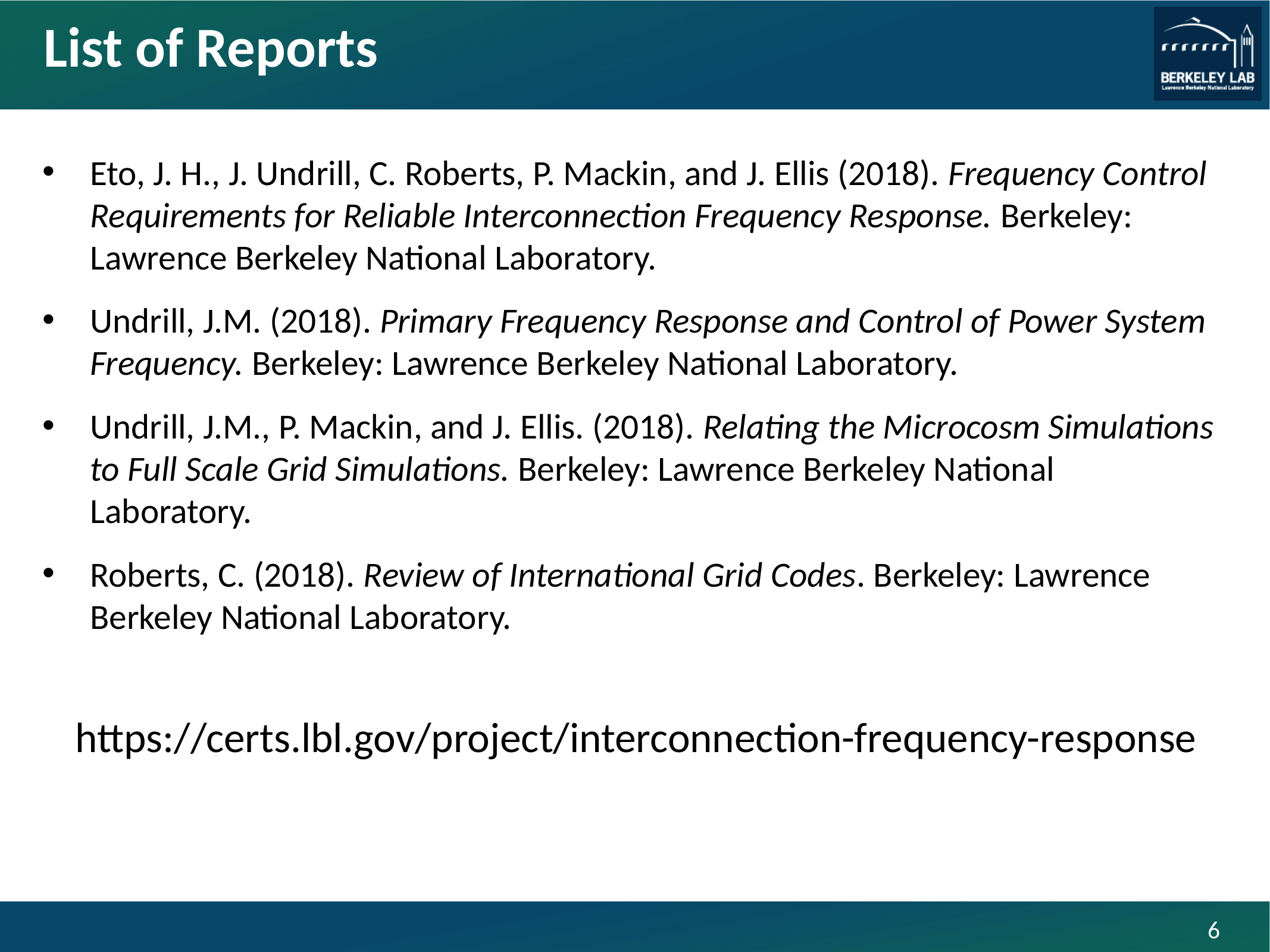

# List of Reports
Eto, J. H., J. Undrill, C. Roberts, P. Mackin, and J. Ellis (2018). Frequency Control Requirements for Reliable Interconnection Frequency Response. Berkeley: Lawrence Berkeley National Laboratory.
Undrill, J.M. (2018). Primary Frequency Response and Control of Power System Frequency. Berkeley: Lawrence Berkeley National Laboratory.
Undrill, J.M., P. Mackin, and J. Ellis. (2018). Relating the Microcosm Simulations to Full Scale Grid Simulations. Berkeley: Lawrence Berkeley National Laboratory.
Roberts, C. (2018). Review of International Grid Codes. Berkeley: Lawrence Berkeley National Laboratory.
https://certs.lbl.gov/project/interconnection-frequency-response
6